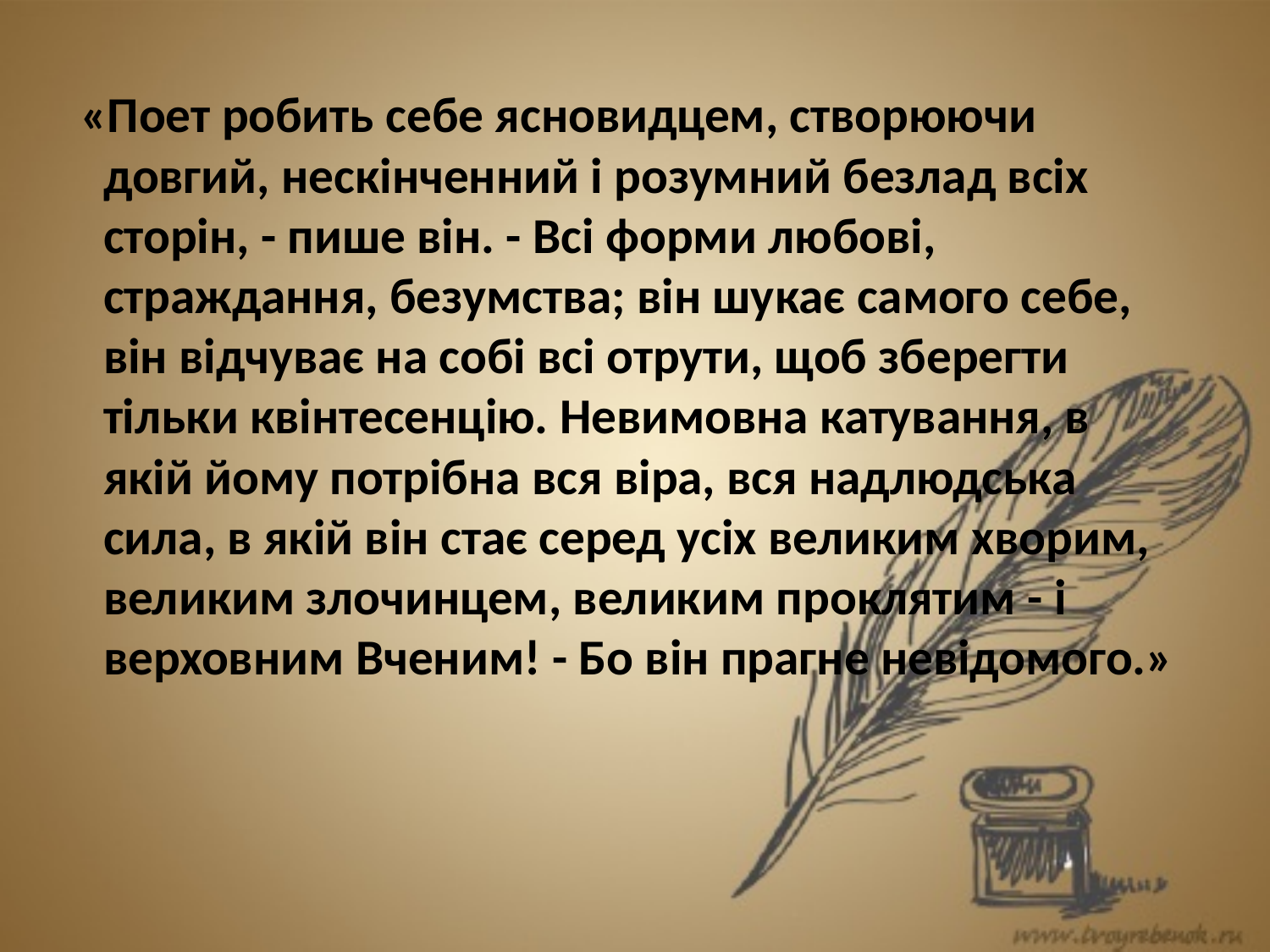

«Поет робить себе ясновидцем, створюючи довгий, нескінченний і розумний безлад всіх сторін, - пише він. - Всі форми любові, страждання, безумства; він шукає самого себе, він відчуває на собі всі отрути, щоб зберегти тільки квінтесенцію. Невимовна катування, в якій йому потрібна вся віра, вся надлюдська сила, в якій він стає серед усіх великим хворим, великим злочинцем, великим проклятим - і верховним Вченим! - Бо він прагне невідомого.»